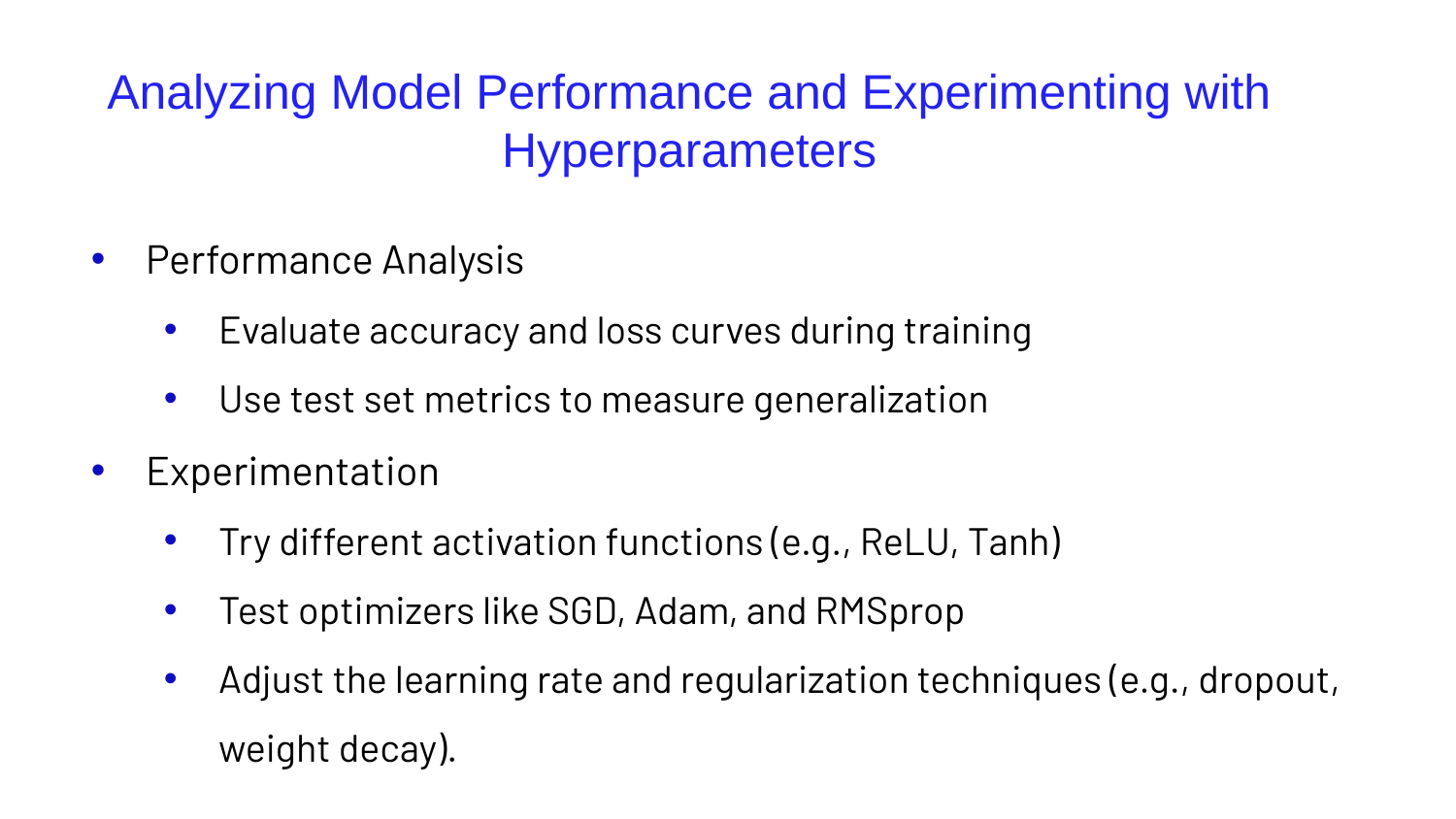

Analyzing Model Performance and Experimenting with Hyperparameters
Performance Analysis
Evaluate accuracy and loss curves during training
Use test set metrics to measure generalization
Experimentation
Try different activation functions (e.g., ReLU, Tanh)
Test optimizers like SGD, Adam, and RMSprop
Adjust the learning rate and regularization techniques (e.g., dropout, weight decay).